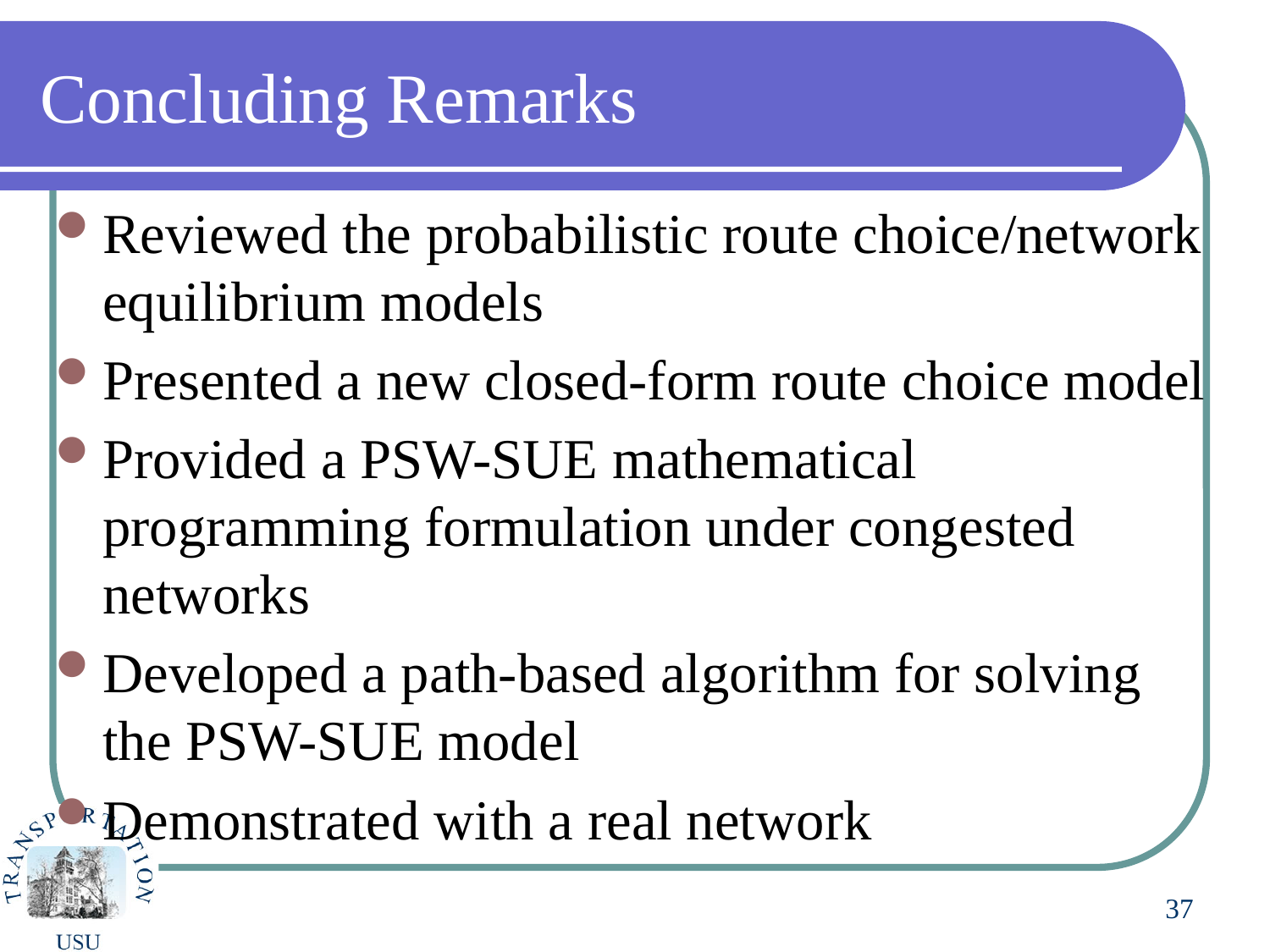

# Concluding Remarks
Reviewed the probabilistic route choice/network equilibrium models
Presented a new closed-form route choice model
Provided a PSW-SUE mathematical programming formulation under congested networks
Developed a path-based algorithm for solving the PSW-SUE model
Demonstrated with a real network
37